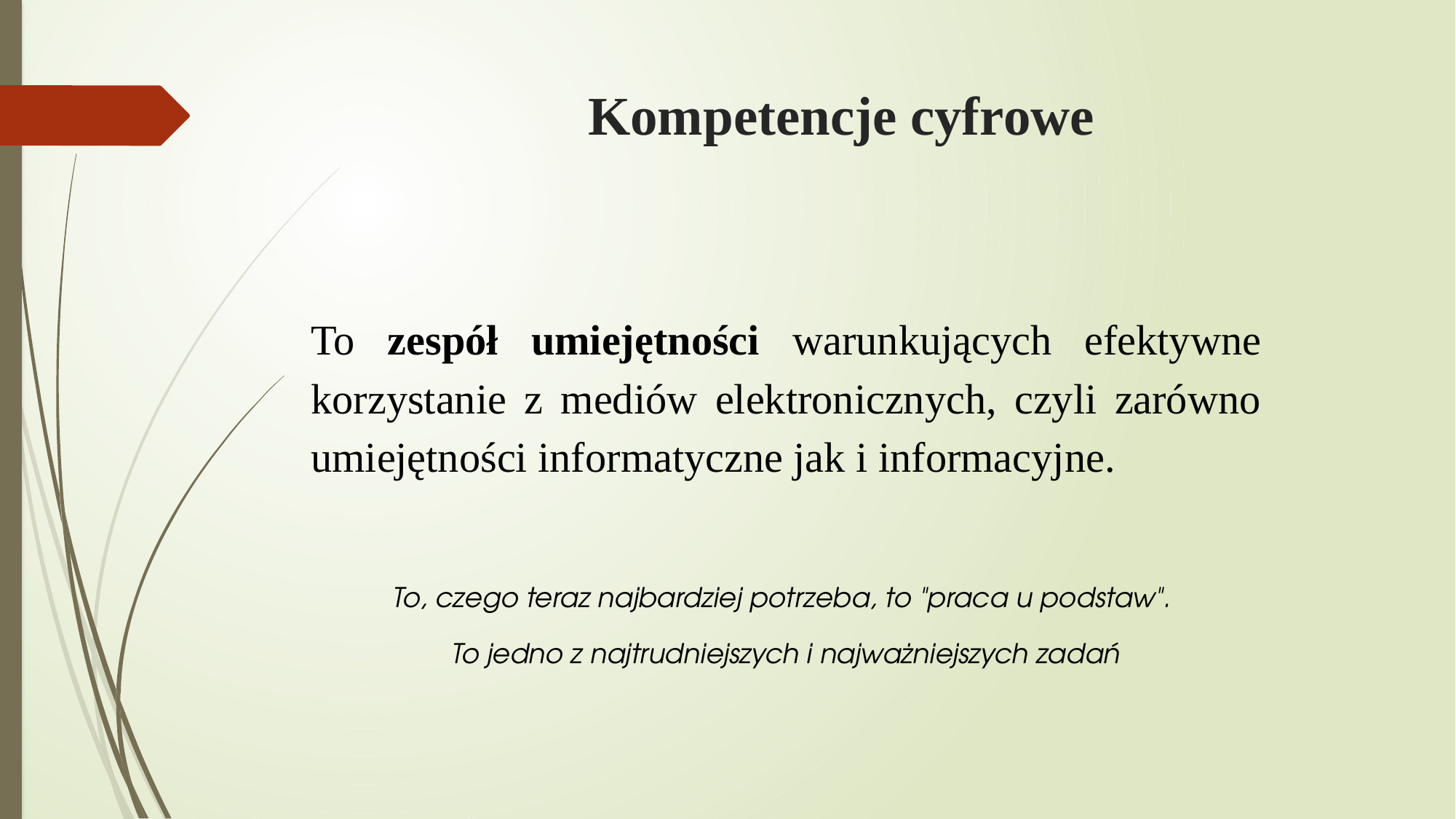

# Kompetencje cyfrowe

To zespół umiejętności warunkujących efektywne korzystanie z mediów elektronicznych, czyli zarówno umiejętności informatyczne jak i informacyjne.

To, czego teraz najbardziej potrzeba, to "praca u podstaw".
To jedno z najtrudniejszych i najważniejszych zadań